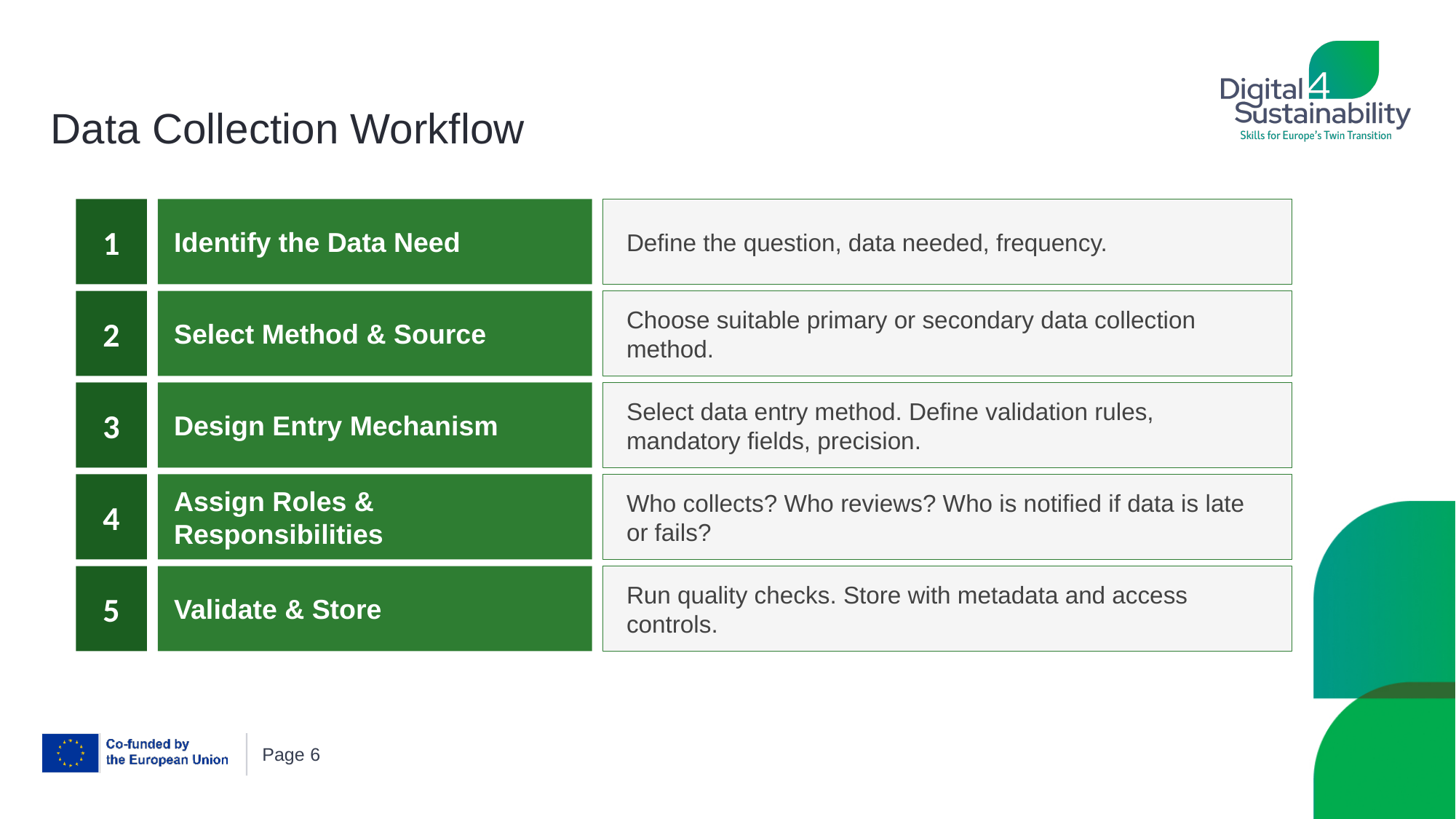

# Data Collection Workflow

1

Identify the Data Need
Define the question, data needed, frequency.

2

Select Method & Source
Choose suitable primary or secondary data collection method.

3

Design Entry Mechanism
Select data entry method. Define validation rules, mandatory fields, precision.

4

Assign Roles & Responsibilities
Who collects? Who reviews? Who is notified if data is late or fails?

5

Validate & Store
Run quality checks. Store with metadata and access controls.